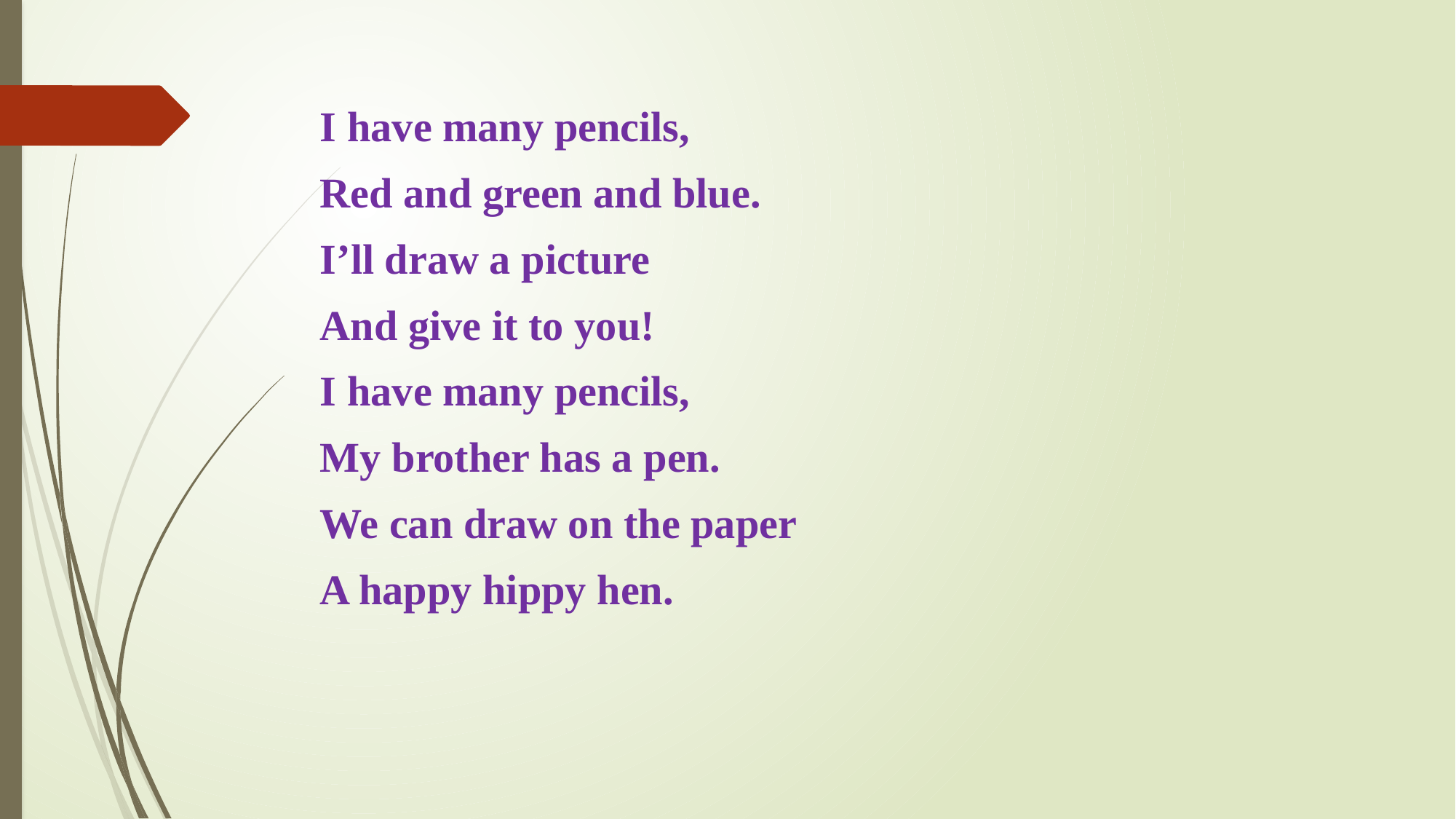

I have many pencils,
Red and green and blue.
I’ll draw a picture
And give it to you!
I have many pencils,
My brother has a pen.
We can draw on the paper
A happy hippy hen.